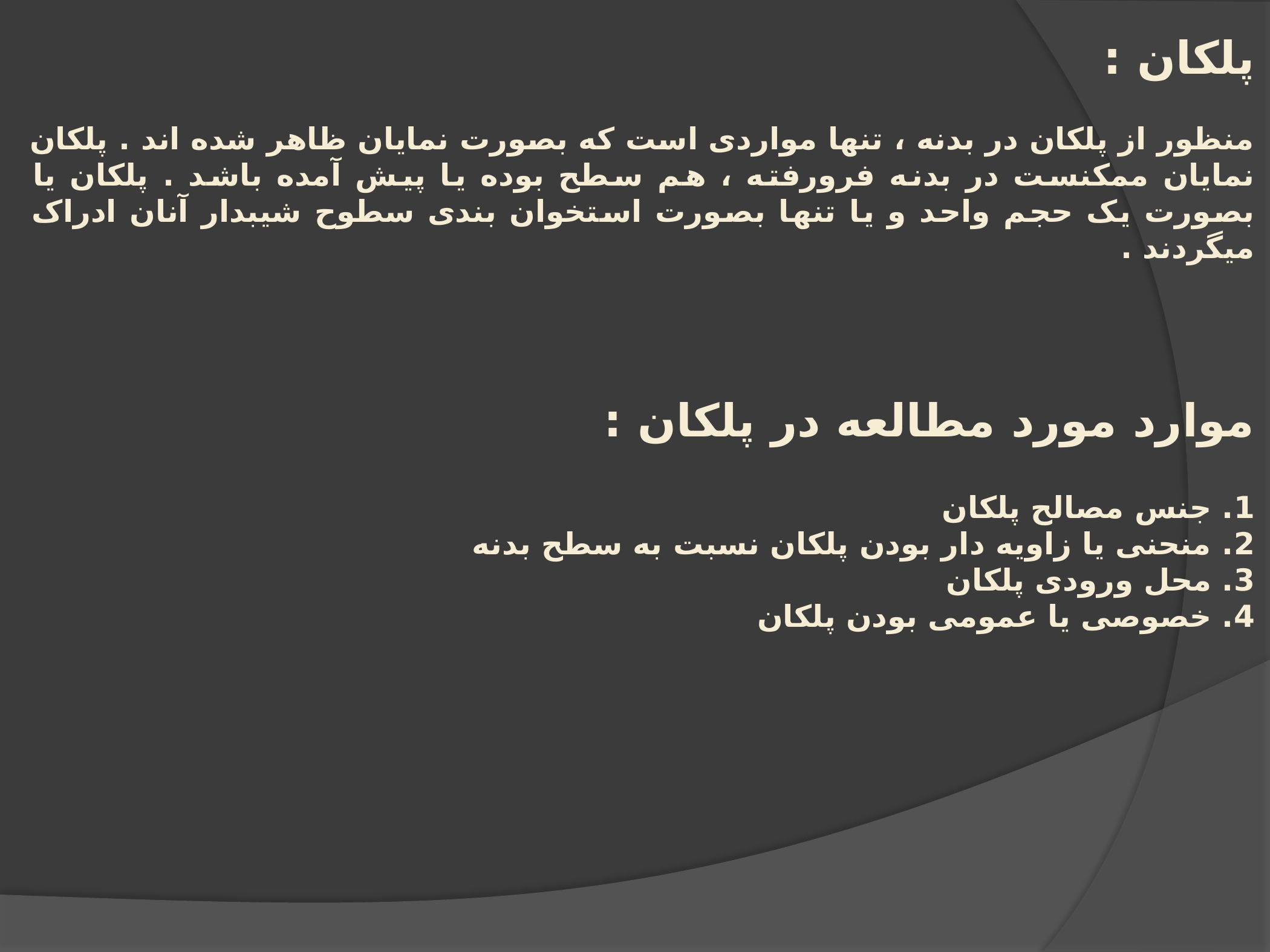

پلکان :

منظور از پلکان در بدنه ، تنها مواردی است که بصورت نمایان ظاهر شده اند . پلکان نمایان ممکنست در بدنه فرورفته ، هم سطح بوده یا پیش آمده باشد . پلکان یا بصورت یک حجم واحد و یا تنها بصورت استخوان بندی سطوح شیبدار آنان ادراک میگردند .

موارد مورد مطالعه در پلکان :

1. جنس مصالح پلکان
2. منحنی یا زاویه دار بودن پلکان نسبت به سطح بدنه
3. محل ورودی پلکان
4. خصوصی یا عمومی بودن پلکان